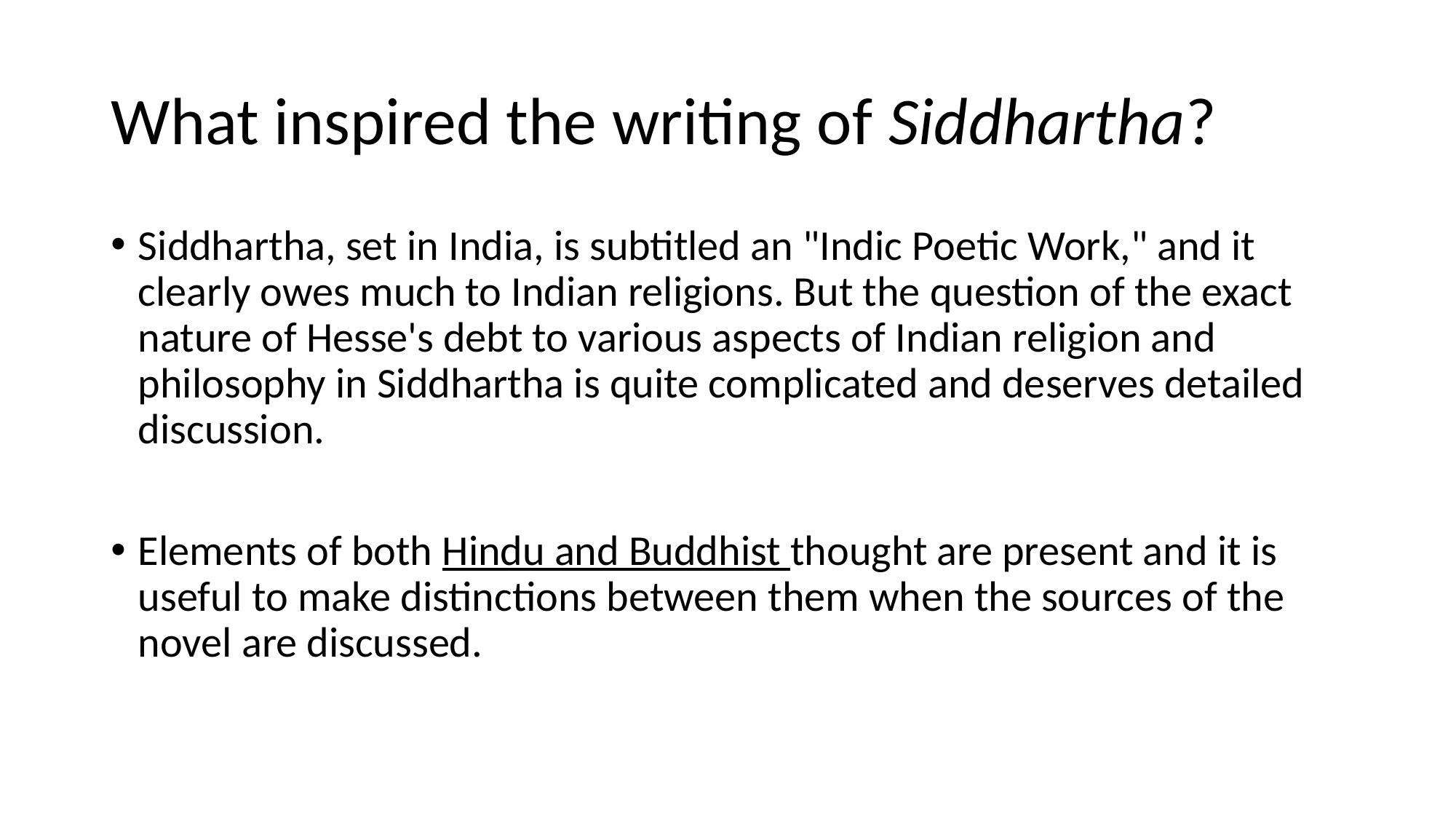

# What inspired the writing of Siddhartha?
Siddhartha, set in India, is subtitled an "Indic Poetic Work," and it clearly owes much to Indian religions. But the question of the exact nature of Hesse's debt to various aspects of Indian religion and philosophy in Siddhartha is quite complicated and deserves detailed discussion.

Elements of both Hindu and Buddhist thought are present and it is useful to make distinctions between them when the sources of the novel are discussed.